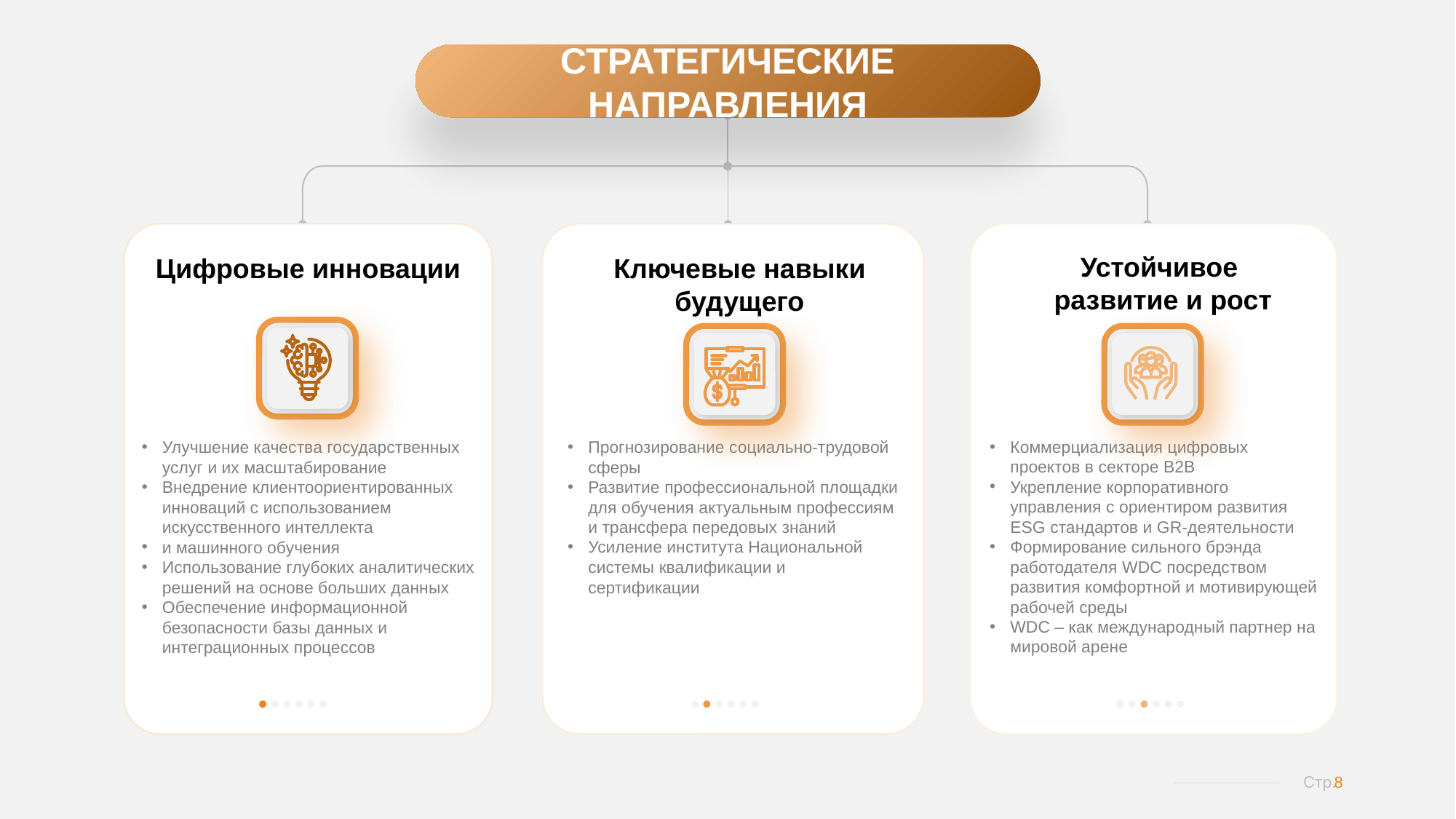

СТРАТЕГИЧЕСКИЕ НАПРАВЛЕНИЯ

Устойчивое
развитие и рост
Ключевые навыки
будущего
Цифровые инновации

Коммерциализация цифровых проектов в секторе B2B
Укрепление корпоративного управления с ориентиром развития ESG стандартов и GR-деятельности
Формирование сильного брэнда работодателя WDC посредством развития комфортной и мотивирующей рабочей среды
WDC – как международный партнер на мировой арене
Улучшение качества государственных услуг и их масштабирование
Внедрение клиентоориентированных инноваций с использованием искусственного интеллекта
и машинного обучения
Использование глубоких аналитических решений на основе больших данных
Обеспечение информационной безопасности базы данных и интеграционных процессов

Прогнозирование социально-трудовой сферы
Развитие профессиональной площадки для обучения актуальным профессиям и трансфера передовых знаний
Усиление института Национальной системы квалификации и сертификации